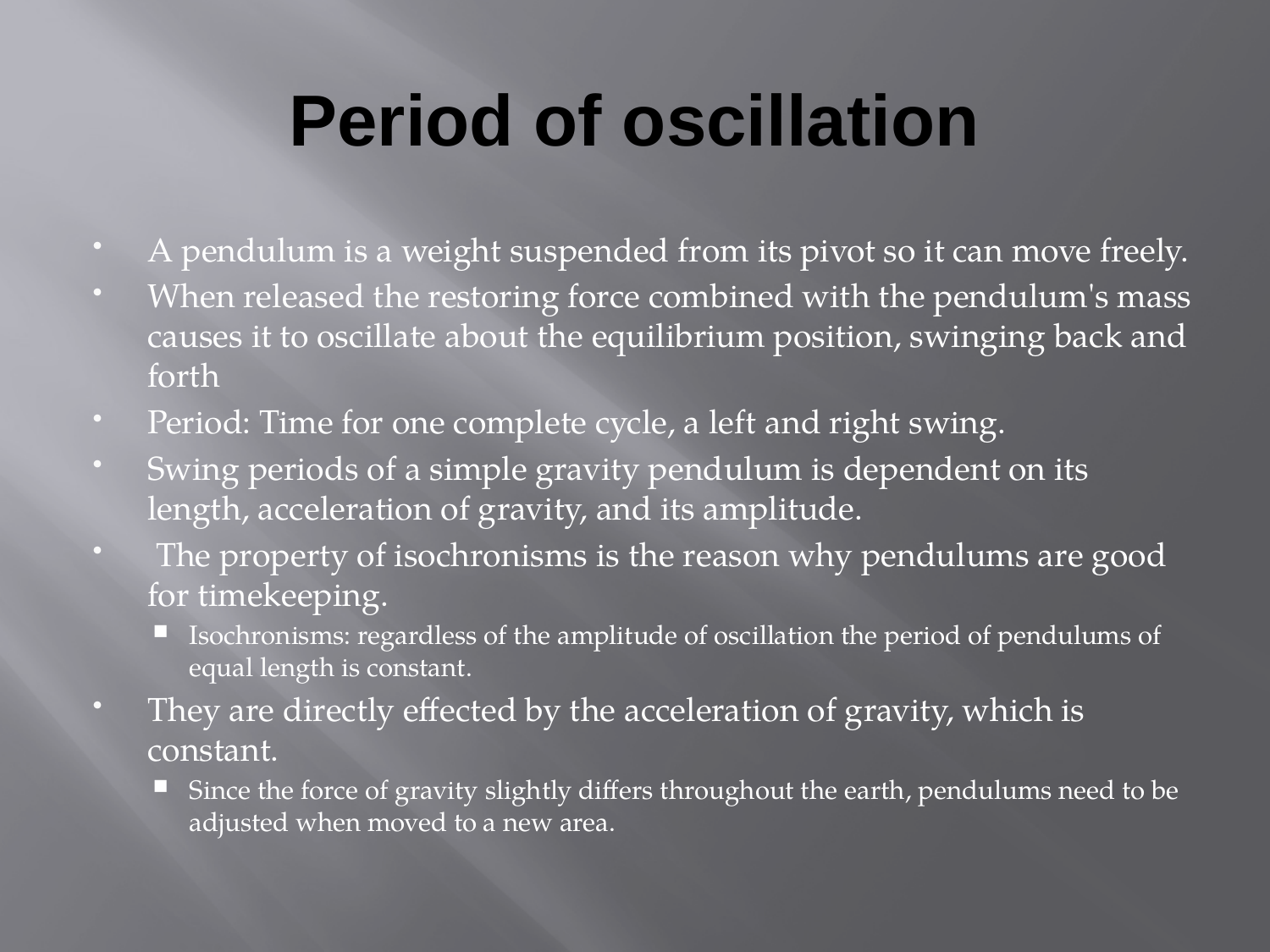

# Period of oscillation
A pendulum is a weight suspended from its pivot so it can move freely.
When released the restoring force combined with the pendulum's mass causes it to oscillate about the equilibrium position, swinging back and forth
Period: Time for one complete cycle, a left and right swing.
Swing periods of a simple gravity pendulum is dependent on its length, acceleration of gravity, and its amplitude.
 The property of isochronisms is the reason why pendulums are good for timekeeping.
Isochronisms: regardless of the amplitude of oscillation the period of pendulums of equal length is constant.
They are directly effected by the acceleration of gravity, which is constant.
Since the force of gravity slightly differs throughout the earth, pendulums need to be adjusted when moved to a new area.